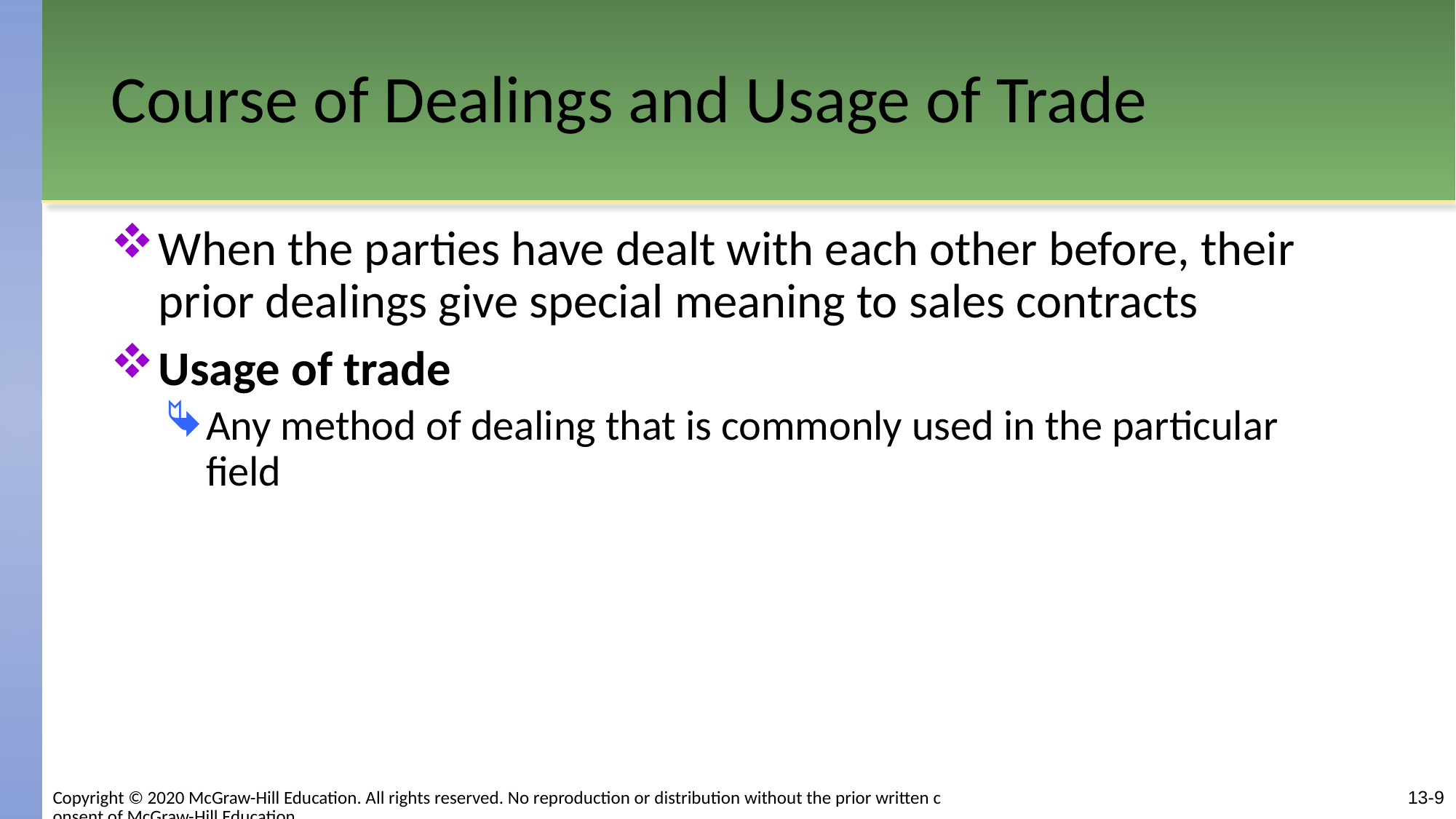

# Course of Dealings and Usage of Trade
When the parties have dealt with each other before, their prior dealings give special meaning to sales contracts
Usage of trade
Any method of dealing that is commonly used in the particular field

Copyright © 2020 McGraw-Hill Education. All rights reserved. No reproduction or distribution without the prior written consent of McGraw-Hill Education.
13-9